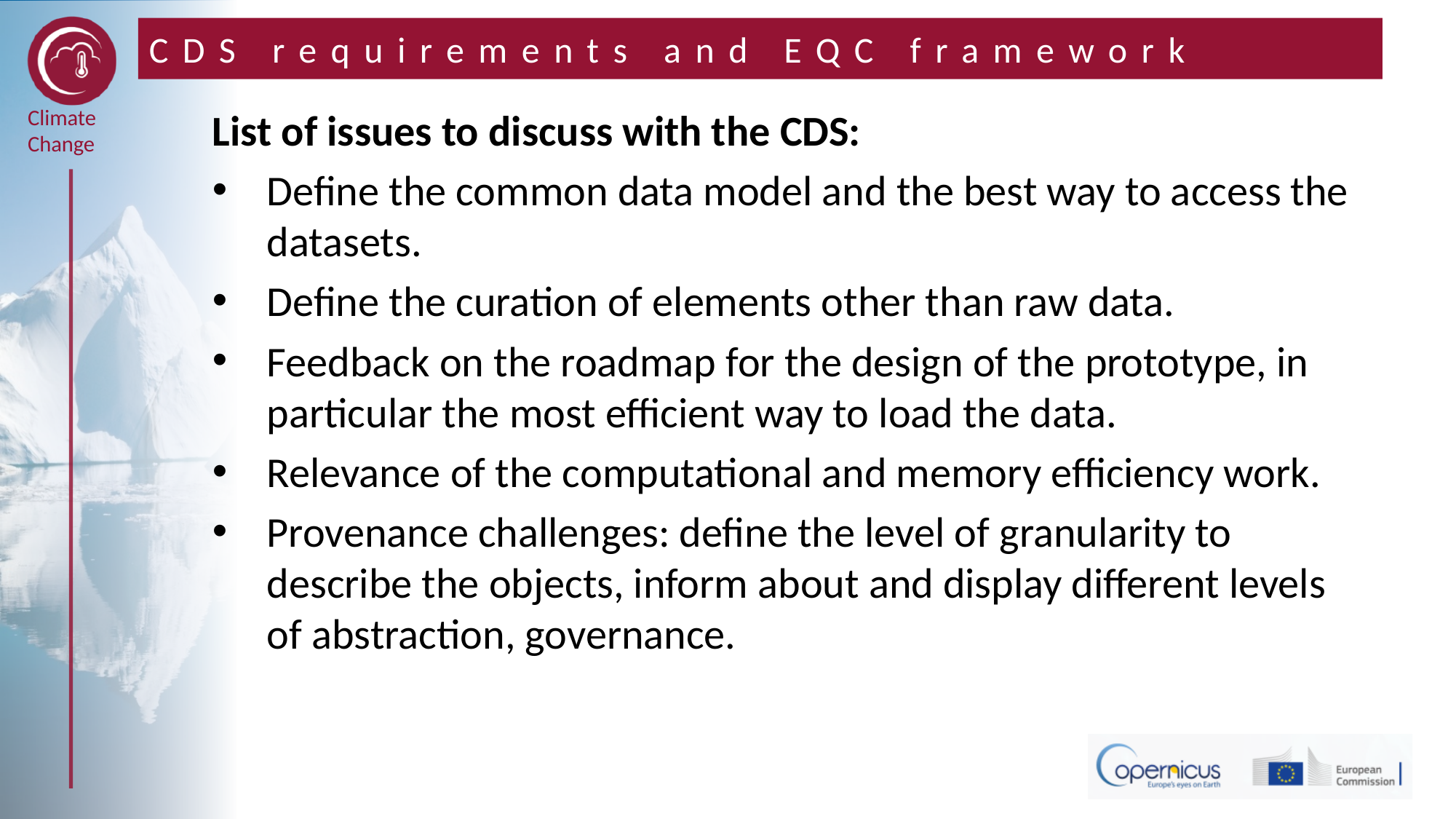

# CDS requirements and EQC framework
List of issues to discuss with the CDS:
Define the common data model and the best way to access the datasets.
Define the curation of elements other than raw data.
Feedback on the roadmap for the design of the prototype, in particular the most efficient way to load the data.
Relevance of the computational and memory efficiency work.
Provenance challenges: define the level of granularity to describe the objects, inform about and display different levels of abstraction, governance.